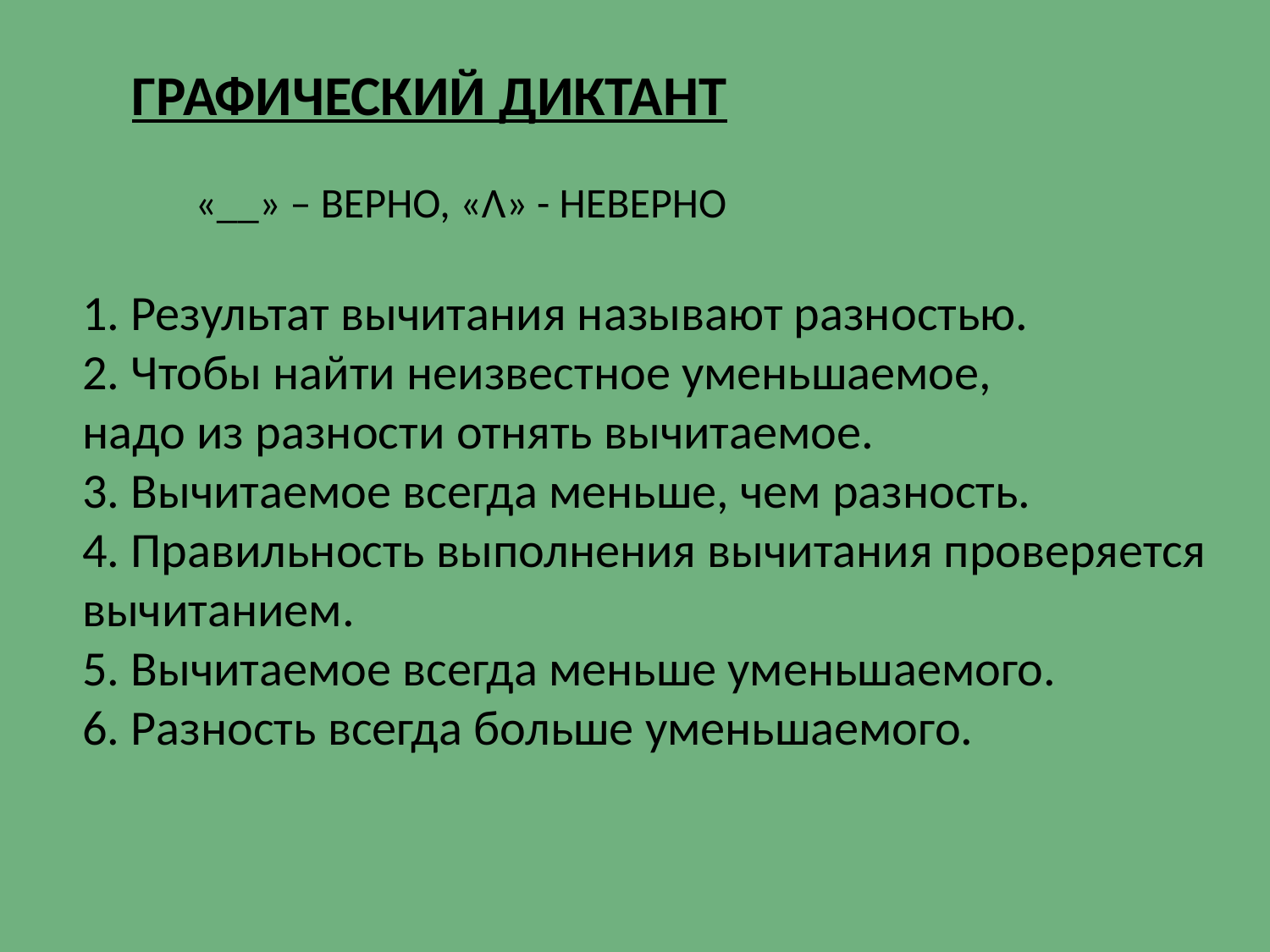

ГРАФИЧЕСКИЙ ДИКТАНТ
«__» – ВЕРНО, «Λ» - НЕВЕРНО
1. Результат вычитания называют разностью.
2. Чтобы найти неизвестное уменьшаемое,
надо из разности отнять вычитаемое.
3. Вычитаемое всегда меньше, чем разность.
4. Правильность выполнения вычитания проверяется
вычитанием.
5. Вычитаемое всегда меньше уменьшаемого.
6. Разность всегда больше уменьшаемого.